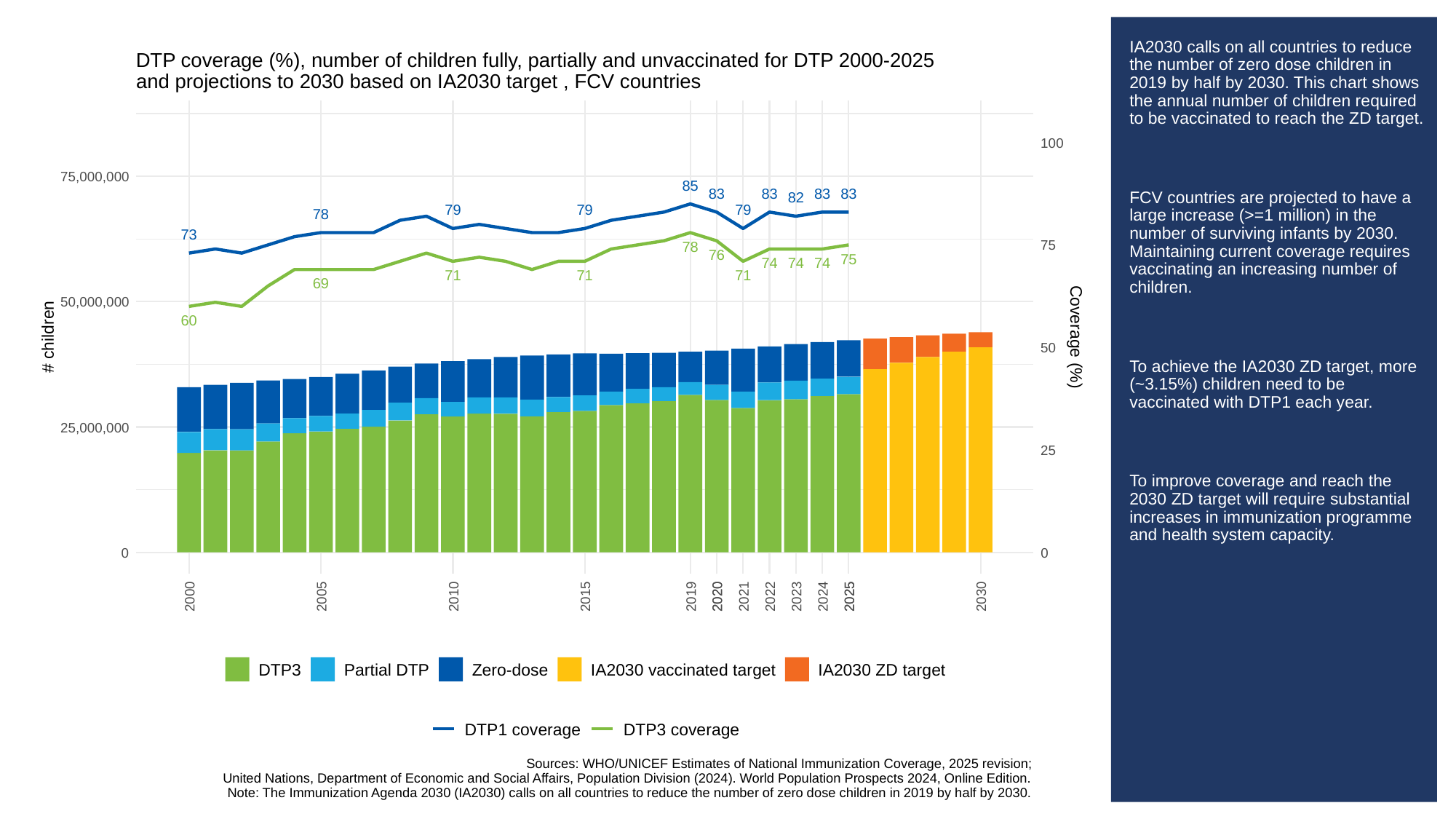

# IA2030 calls on all countries to reduce the number of zero dose children in 2019 by half by 2030. This chart shows the annual number of children required to be vaccinated to reach the ZD target.

FCV countries are projected to have a  large increase (>=1 million) in the number of surviving infants by 2030. Maintaining current coverage requires vaccinating an increasing number of children.

To achieve the IA2030 ZD target, more (~3.15%) children need to be vaccinated with DTP1 each year.

To improve coverage and reach the 2030 ZD target will require substantial increases in immunization programme and health system capacity.

DTP coverage (%), number of children fully, partially and unvaccinated for DTP 2000-2025
and projections to 2030 based on IA2030 target , FCV countries

100
75,000,000

85
83
83
83
83
82

79
79
79
78
73

75
78
76
75
74
74
74
71
71
71
69
50,000,000

60
# children
Coverage (%)

50

25,000,000

25

0
0

2000
2005
2010
2015
2019
2020
2020
2021
2022
2023
2024
2025
2025
2030

DTP3
Partial DTP
Zero-dose
IA2030 vaccinated target
IA2030 ZD target
DTP1 coverage
DTP3 coverage

Sources: WHO/UNICEF Estimates of National Immunization Coverage, 2025 revision;
United Nations, Department of Economic and Social Affairs, Population Division (2024). World Population Prospects 2024, Online Edition.
Note: The Immunization Agenda 2030 (IA2030) calls on all countries to reduce the number of zero dose children in 2019 by half by 2030.